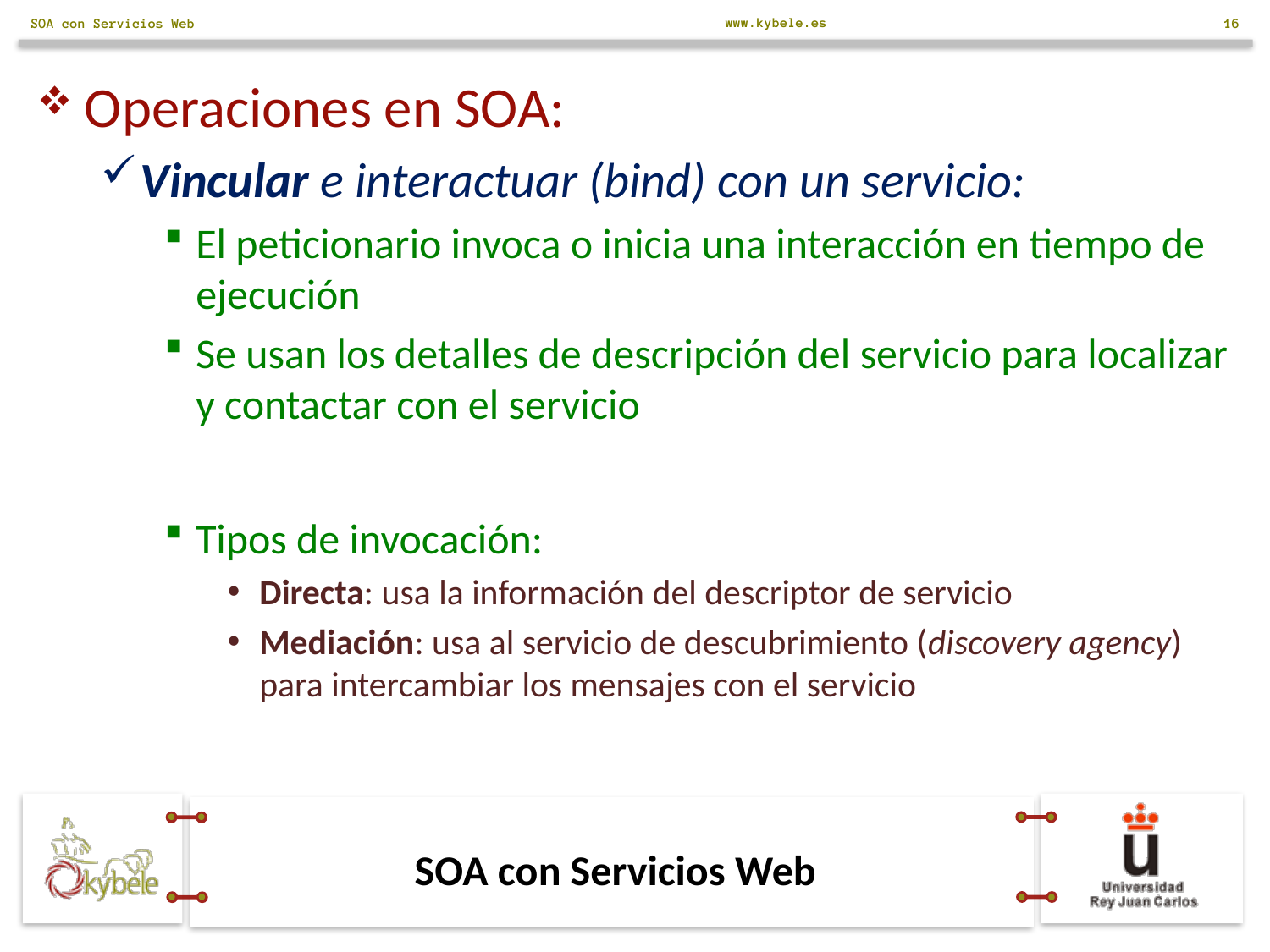

SOA con Servicios Web
16
Operaciones en SOA:
Vincular e interactuar (bind) con un servicio:
El peticionario invoca o inicia una interacción en tiempo de ejecución
Se usan los detalles de descripción del servicio para localizar y contactar con el servicio

Tipos de invocación:
Directa: usa la información del descriptor de servicio
Mediación: usa al servicio de descubrimiento (discovery agency) para intercambiar los mensajes con el servicio
# SOA con Servicios Web